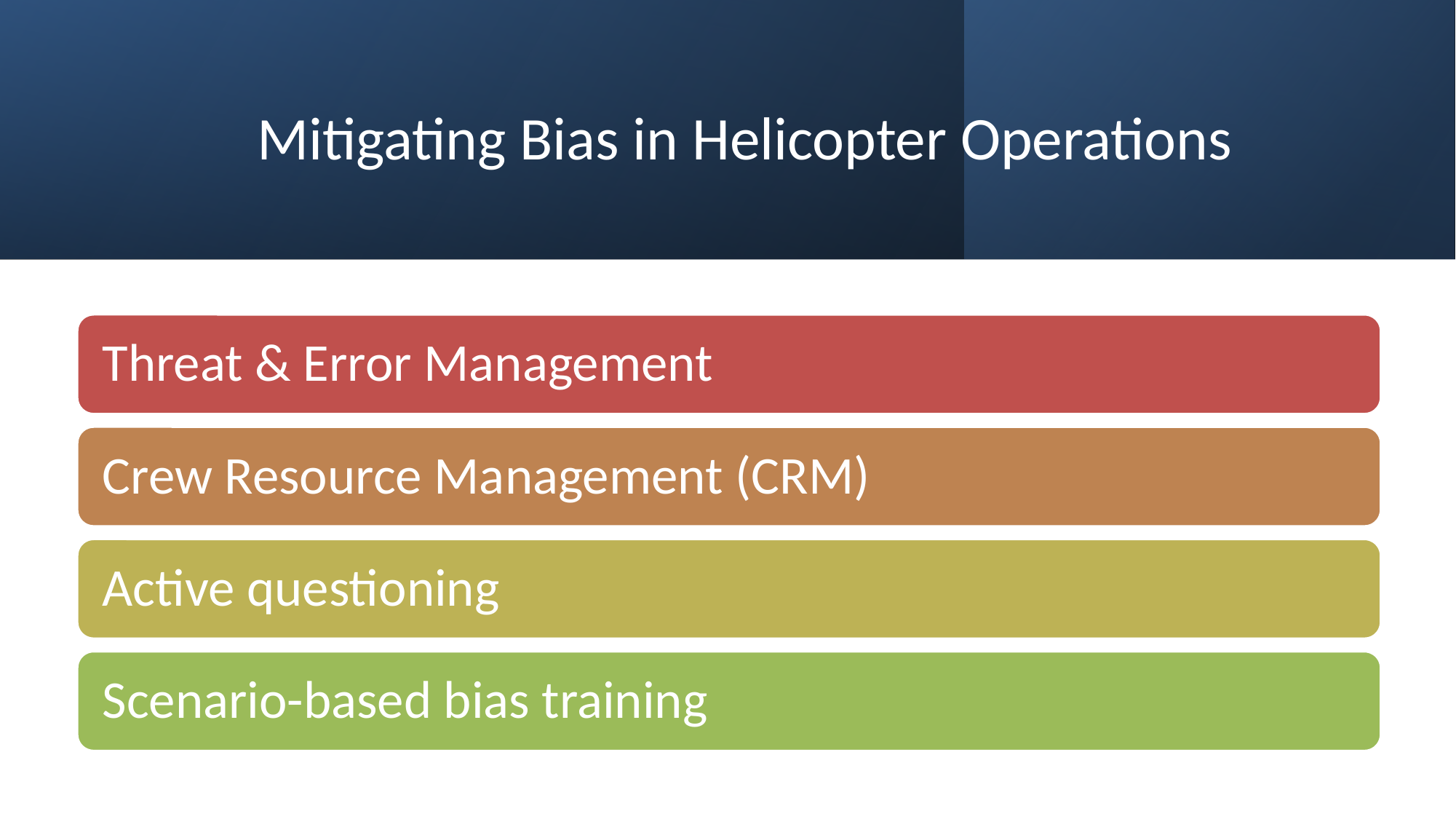

# Mitigating Bias in Helicopter Operations
Threat & Error Management
Crew Resource Management (CRM)
Active questioning
Scenario-based bias training